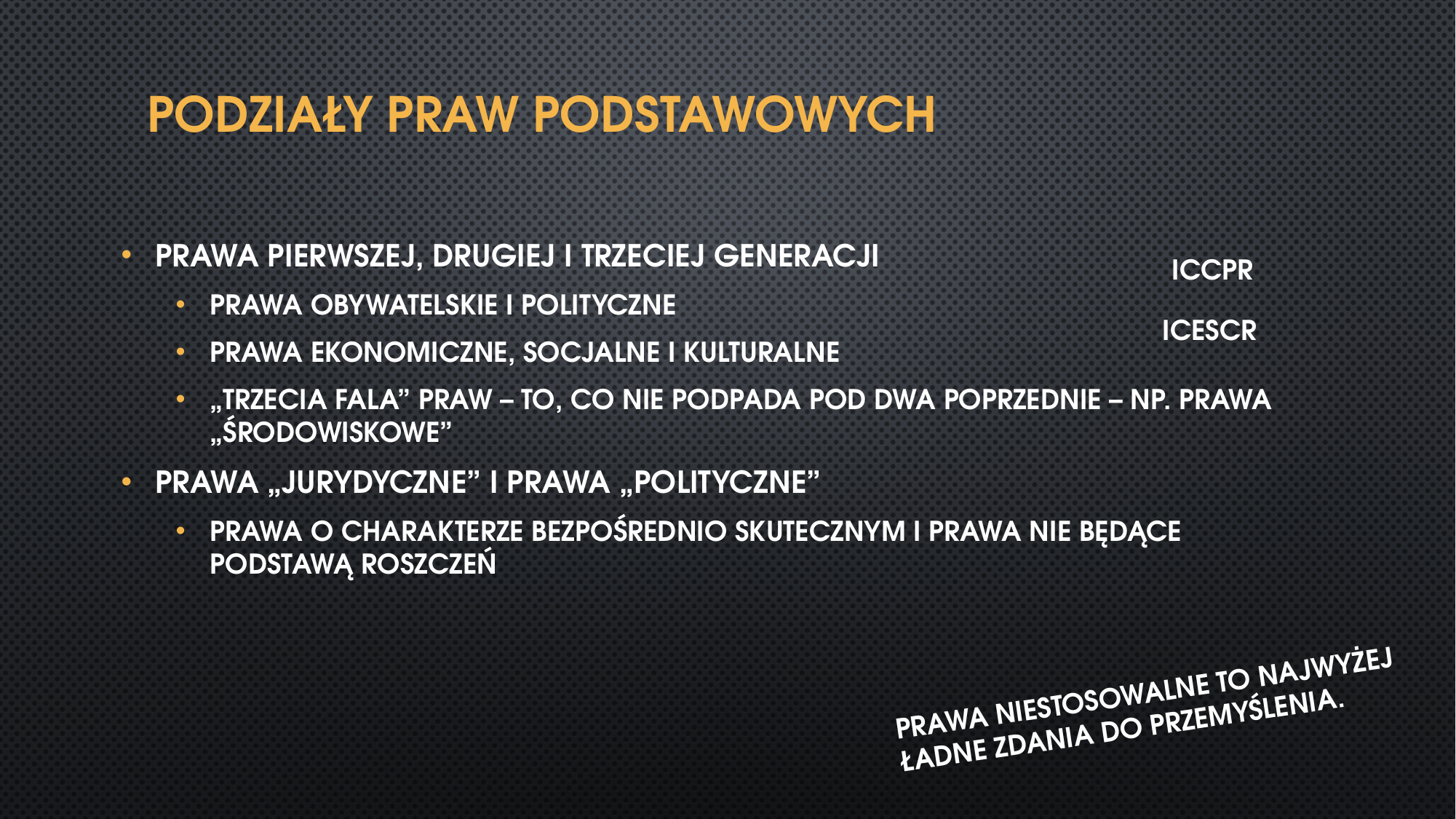

# podziałY praw podstawowych
PRAWA PIERWSZEJ, DRUGIEJ I TRZECIEJ GENERACJI
PRAWA OBYWATELSKIE I POLITYCZNE
PRAWA EKONOMICZNE, SOCJALNE I KULTURALNE
„TRZECIA FALA” PRAW – TO, CO NIE PODPADA POD DWA POPRZEDNIE – NP. PRAWA „ŚRODOWISKOWE”
PRAWA „JURYDYCZNE” I PRAWA „POLITYCZNE”
PRAWA O CHARAKTERZE BEZPOŚREDNIO SKUTECZNYM I PRAWA NIE BĘDĄCE PODSTAWĄ ROSZCZEŃ

ICCPR
ICESCR
PRAWA NIESTOSOWALNE TO NAJWYŻEJ ŁADNE ZDANIA DO PRZEMYŚLENIA.